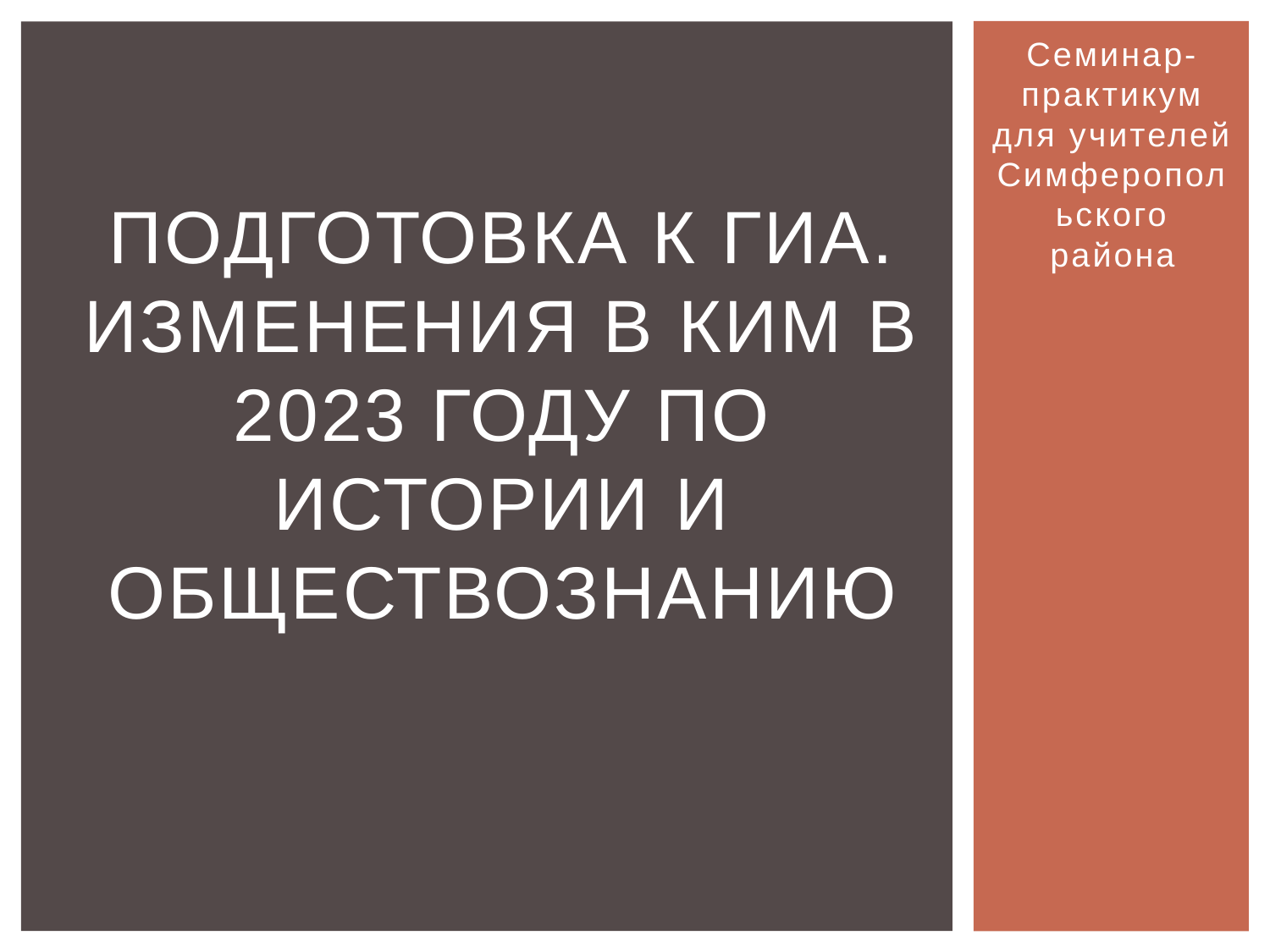

Семинар-практикум для учителей Симферопольского района
# Подготовка к ГИА. Изменения в КИМ в 2023 году по истории и обществознанию